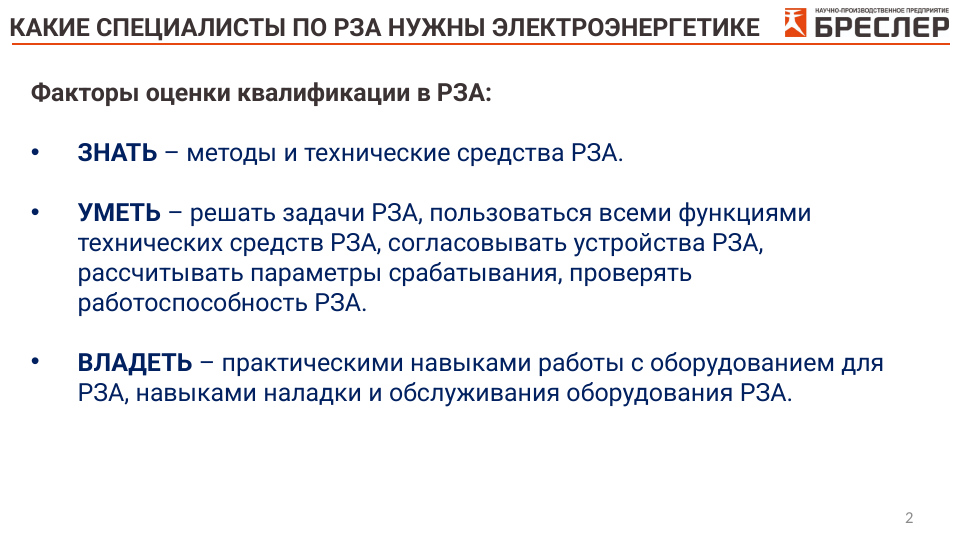

КАКИЕ СПЕЦИАЛИСТЫ ПО РЗА НУЖНЫ ЭЛЕКТРОЭНЕРГЕТИКЕ
Факторы оценки квалификации в РЗА:

ЗНАТЬ – методы и технические средства РЗА.

УМЕТЬ – решать задачи РЗА, пользоваться всеми функциями технических средств РЗА, согласовывать устройства РЗА, рассчитывать параметры срабатывания, проверять работоспособность РЗА.

ВЛАДЕТЬ – практическими навыками работы с оборудованием для РЗА, навыками наладки и обслуживания оборудования РЗА.
Лицензия
Министерства образования и молодежной политики ЧР
2014
год основания компании
13
образовательных программ
более
2000
слушателей
2